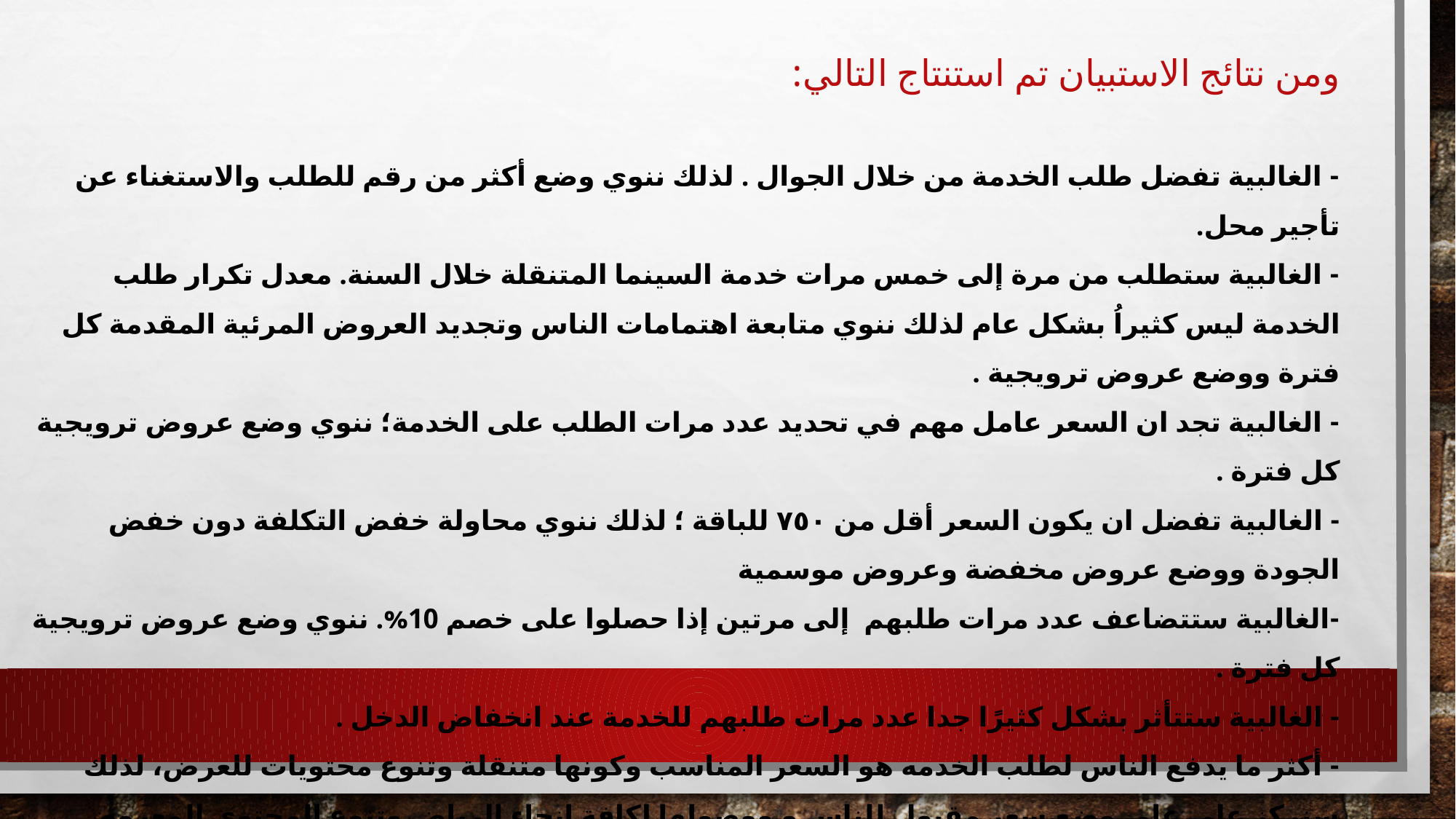

ومن نتائج الاستبيان تم استنتاج التالي:

- الغالبية تفضل طلب الخدمة من خلال الجوال . لذلك ننوي وضع أكثر من رقم للطلب والاستغناء عن تأجير محل.
- الغالبية ستطلب من مرة إلى خمس مرات خدمة السينما المتنقلة خلال السنة. معدل تكرار طلب الخدمة ليس كثيراُ بشكل عام لذلك ننوي متابعة اهتمامات الناس وتجديد العروض المرئية المقدمة كل فترة ووضع عروض ترويجية .
- الغالبية تجد ان السعر عامل مهم في تحديد عدد مرات الطلب على الخدمة؛ ننوي وضع عروض ترويجية
كل فترة .
- الغالبية تفضل ان يكون السعر أقل من ٧٥٠ للباقة ؛ لذلك ننوي محاولة خفض التكلفة دون خفض الجودة ووضع عروض مخفضة وعروض موسمية
-الغالبية ستتضاعف عدد مرات طلبهم  إلى مرتين إذا حصلوا على خصم 10%. ننوي وضع عروض ترويجية كل فترة .
- الغالبية ستتأثر بشكل كثيرًا جدا عدد مرات طلبهم للخدمة عند انخفاض الدخل .
- أكثر ما يدفع الناس لطلب الخدمه هو السعر المناسب وكونها متنقلة وتنوع محتويات للعرض، لذلك سنركز على على وضع سعر مقبول للناس و ووصولها لكافة انحاء الرياض وتنوع المحتوى المعروض.